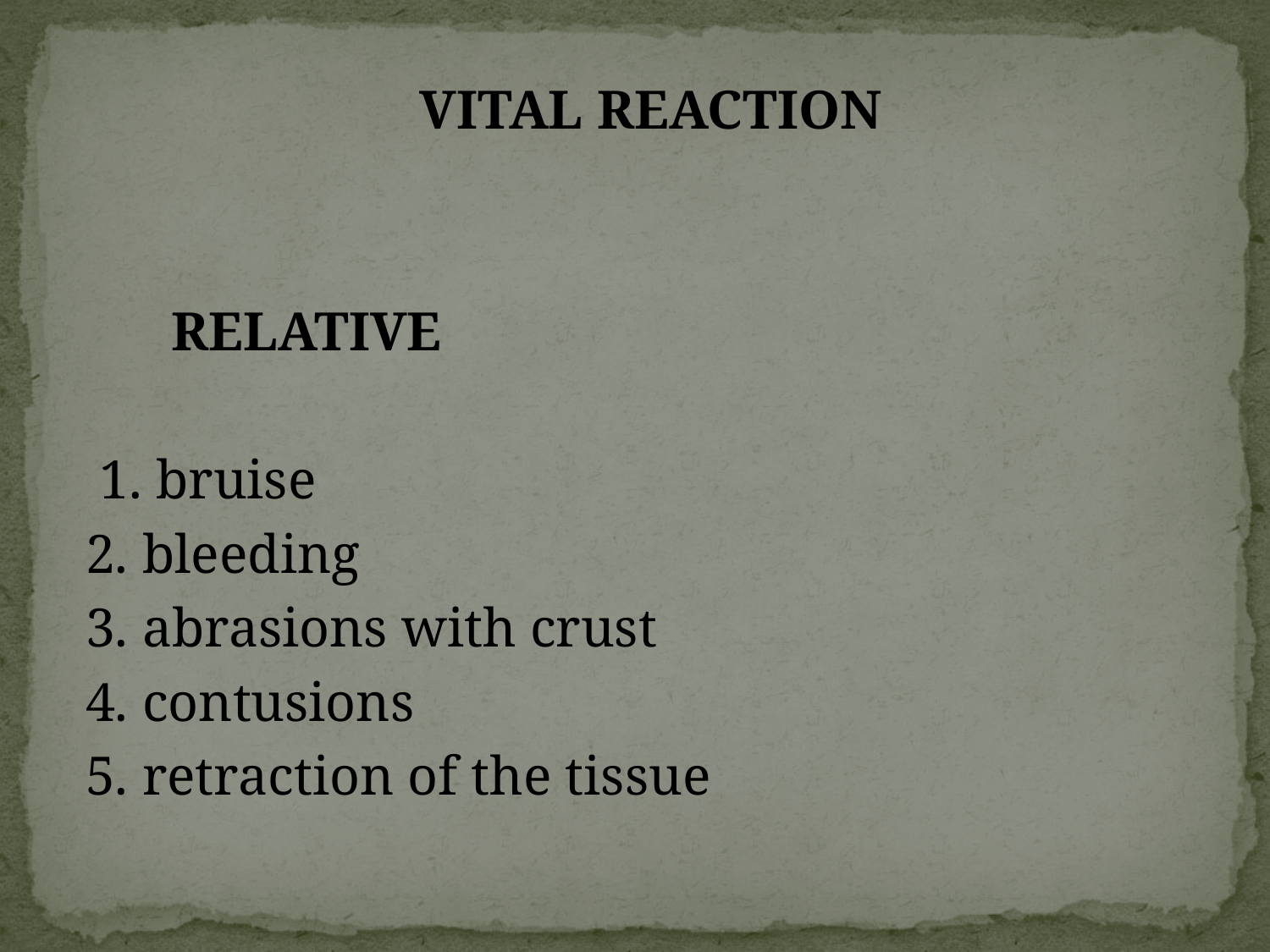

VITAL REACTION

	RELATIVE

    1. bruise
   2. bleeding
   3. abrasions with crust
   4. contusions
   5. retraction of the tissue